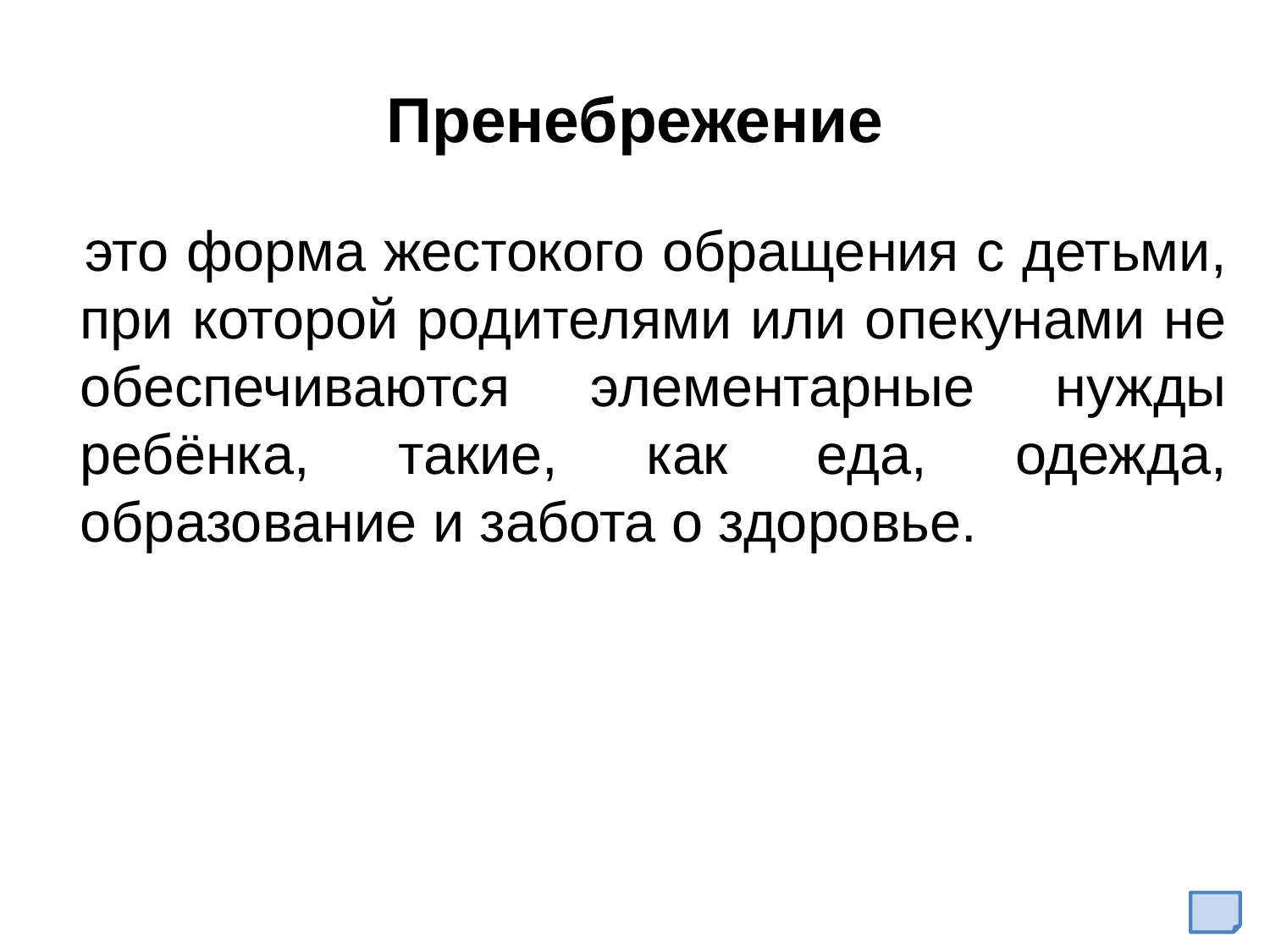

# Пренебрежение
   это форма жестокого обращения с детьми, при которой родителями или опекунами не обеспечиваются элементарные нужды ребёнка, такие, как еда, одежда, образование и забота о здоровье.